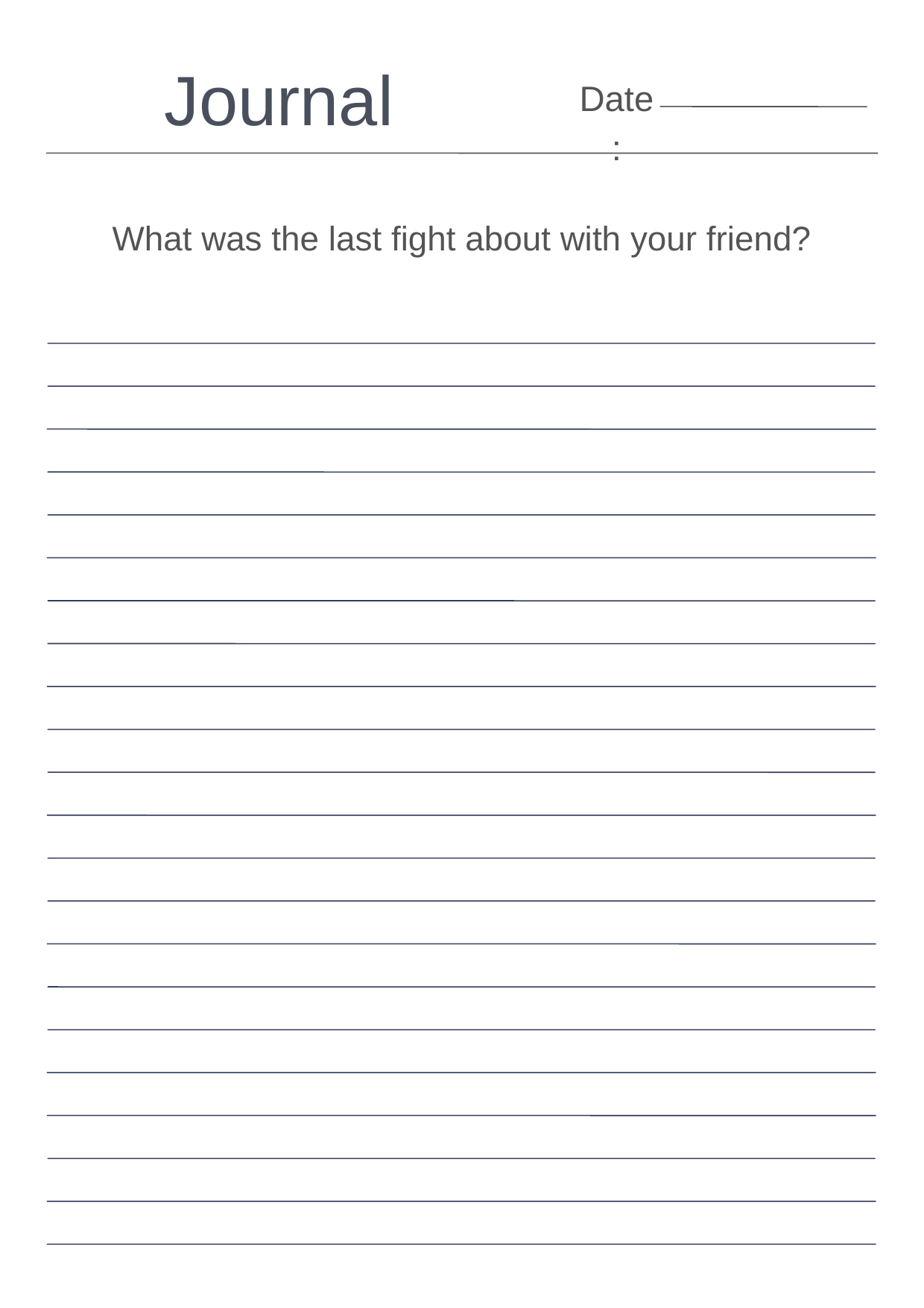

Journal
Date:

What was the last fight about with your friend?